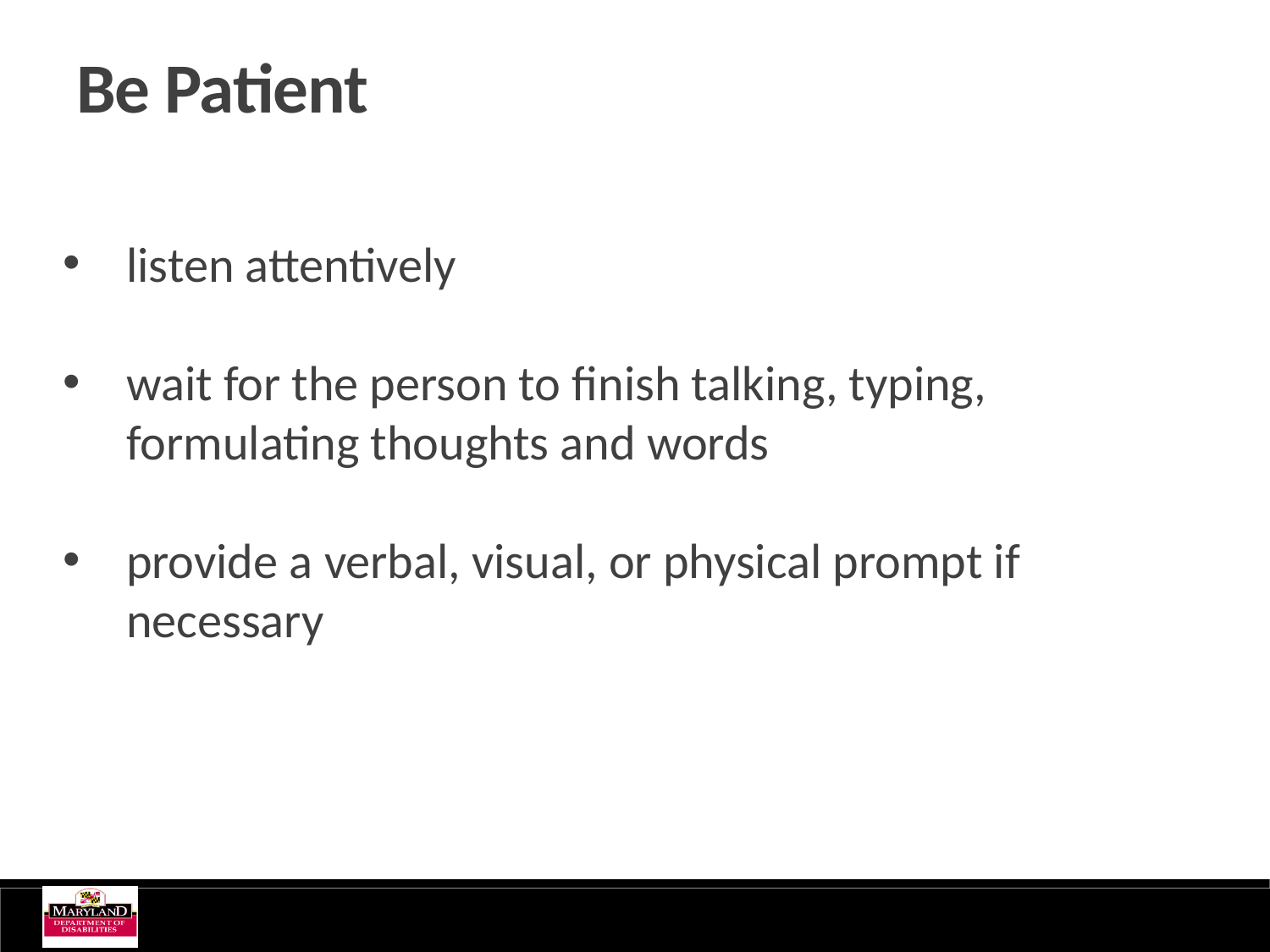

Be Patient
listen attentively

wait for the person to finish talking, typing, formulating thoughts and words

provide a verbal, visual, or physical prompt if necessary